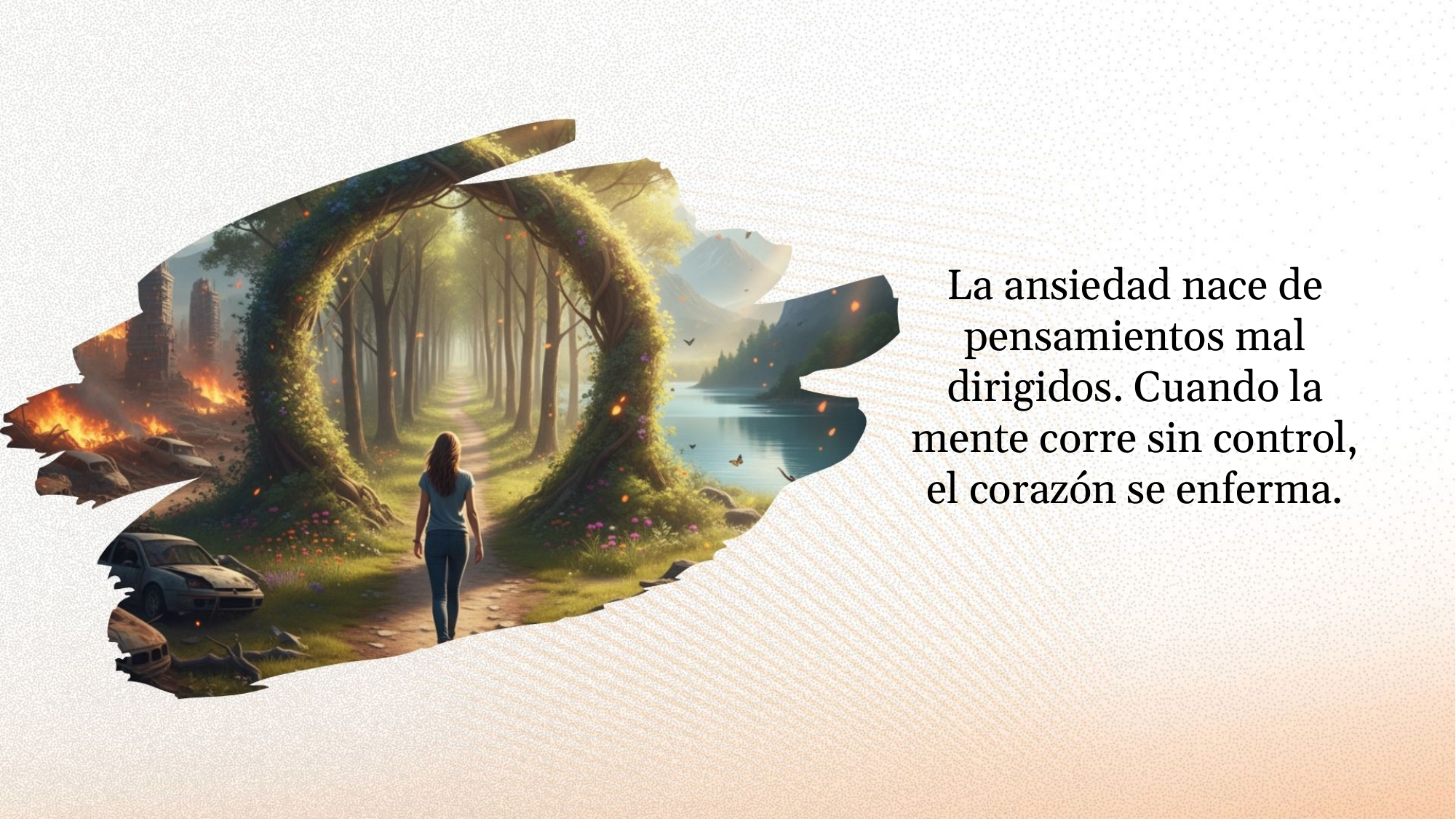

La ansiedad nace de pensamientos mal dirigidos. Cuando la mente corre sin control, el corazón se enferma.